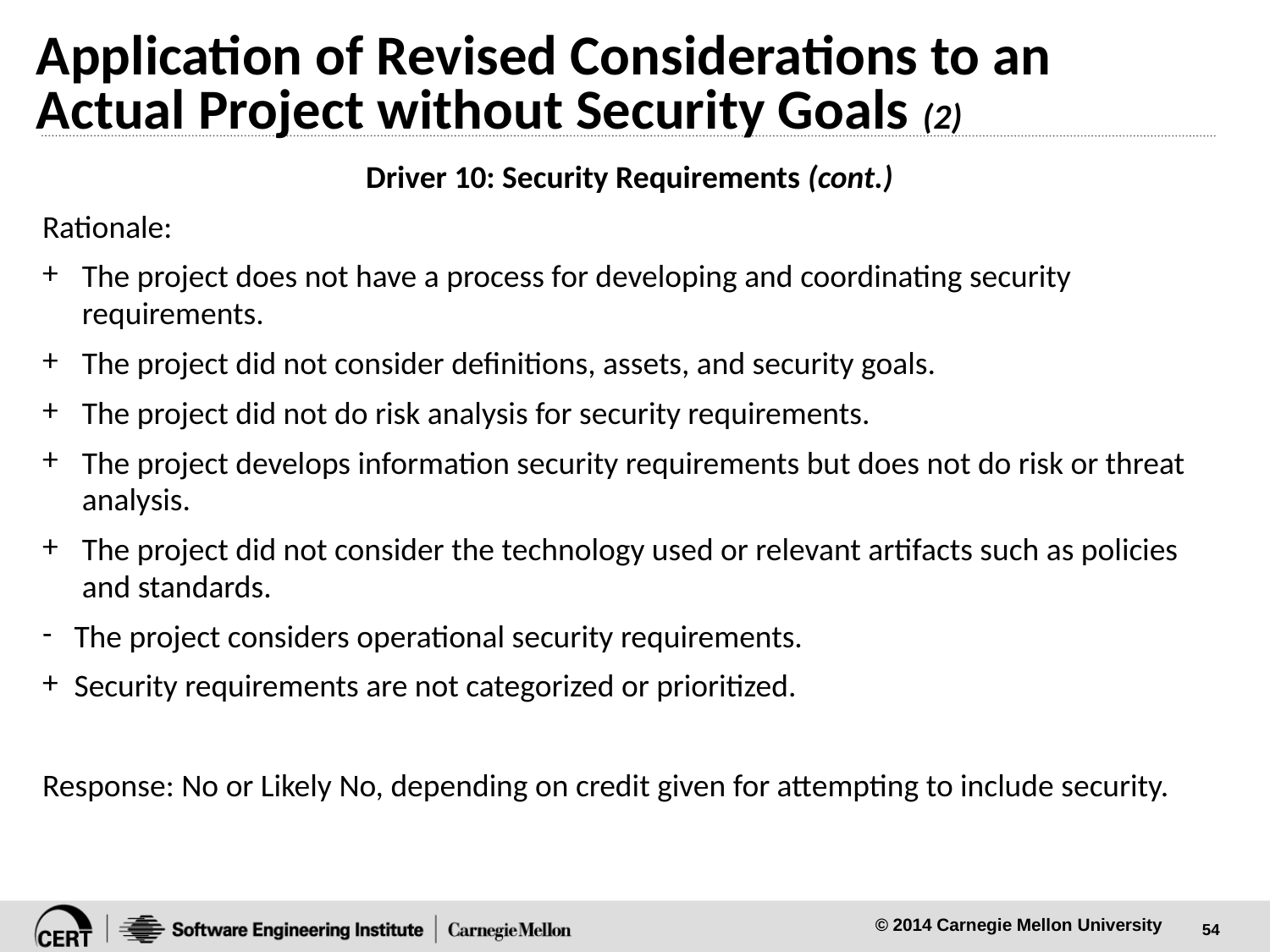

# Application of Revised Considerations to an Actual Project without Security Goals (2)
Driver 10: Security Requirements (cont.)
Rationale:
The project does not have a process for developing and coordinating security requirements.
The project did not consider definitions, assets, and security goals.
The project did not do risk analysis for security requirements.
The project develops information security requirements but does not do risk or threat analysis.
The project did not consider the technology used or relevant artifacts such as policies and standards.
The project considers operational security requirements.
Security requirements are not categorized or prioritized.

Response: No or Likely No, depending on credit given for attempting to include security.